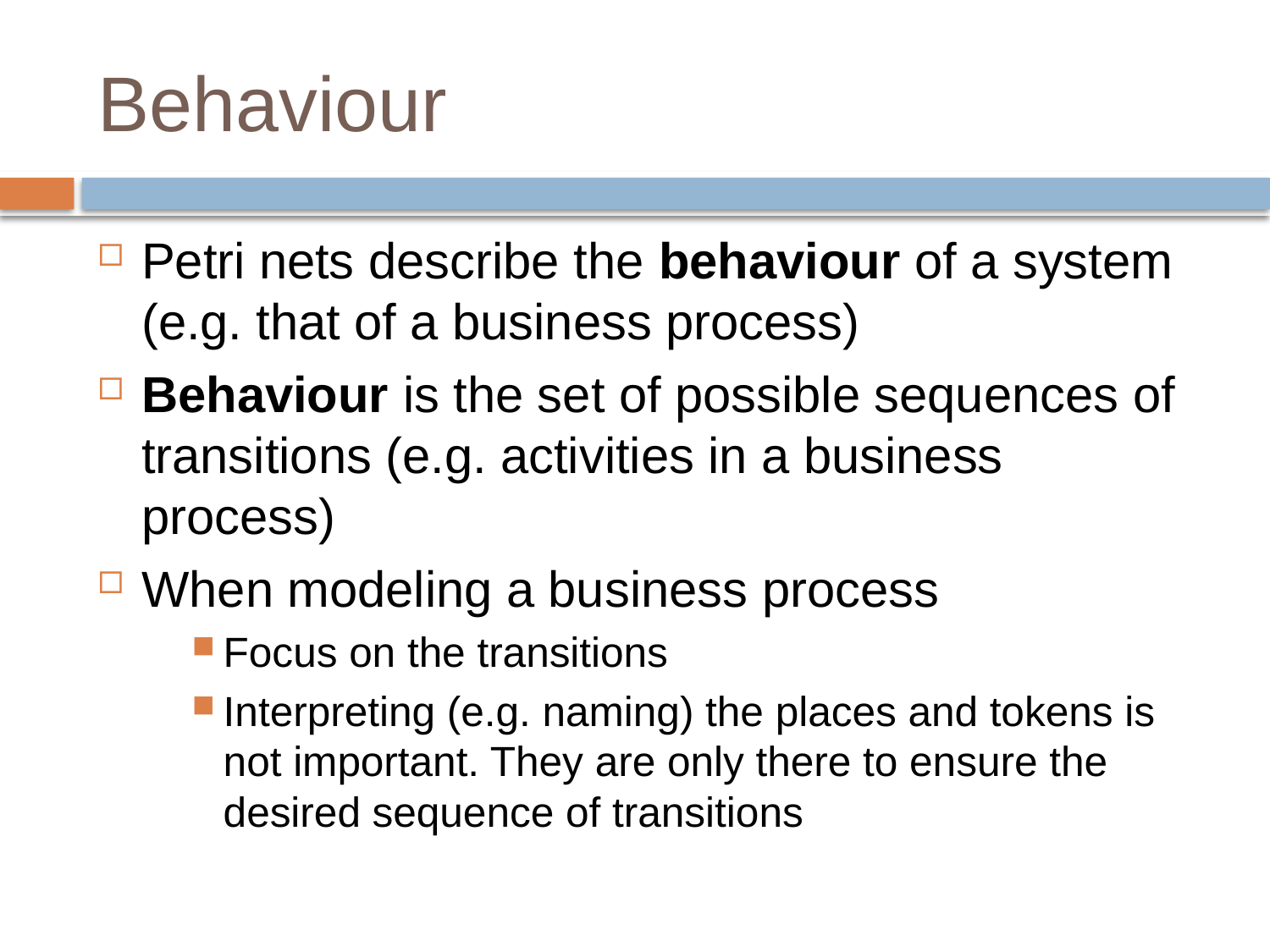

# Behaviour
Petri nets describe the behaviour of a system (e.g. that of a business process)
Behaviour is the set of possible sequences of transitions (e.g. activities in a business process)
When modeling a business process
Focus on the transitions
Interpreting (e.g. naming) the places and tokens is not important. They are only there to ensure the desired sequence of transitions